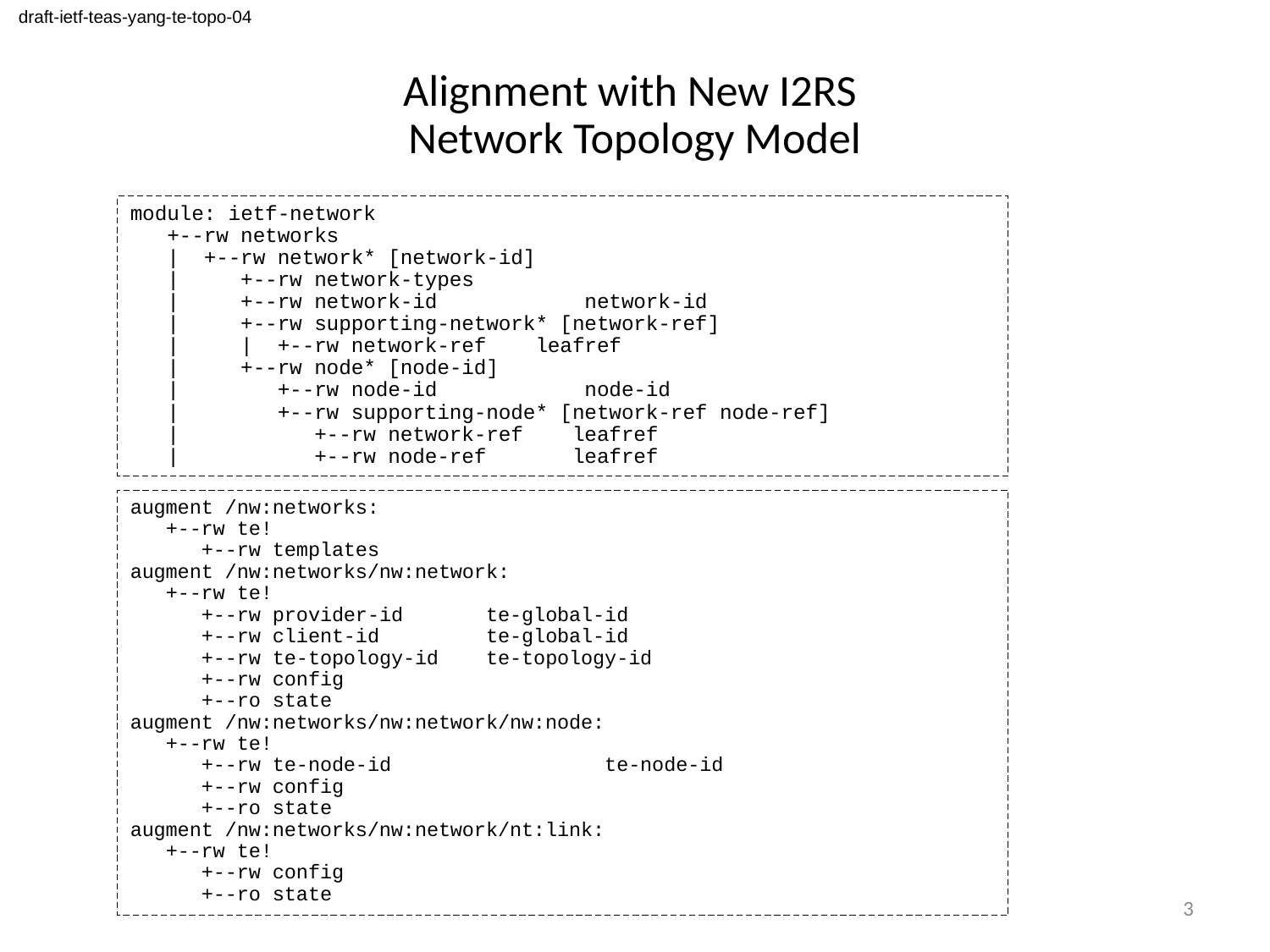

draft-ietf-teas-yang-te-topo-04
# Alignment with New I2RS Network Topology Model
module: ietf-network
   +--rw networks
   |  +--rw network* [network-id]
   |     +--rw network-types
   |     +--rw network-id            network-id
   |     +--rw supporting-network* [network-ref]
   |     |  +--rw network-ref    leafref
   |     +--rw node* [node-id]
   |        +--rw node-id            node-id
   |        +--rw supporting-node* [network-ref node-ref]
   |           +--rw network-ref    leafref
   |           +--rw node-ref       leafref
augment /nw:networks:
   +--rw te!
      +--rw templates
augment /nw:networks/nw:network:
   +--rw te!
      +--rw provider-id       te-global-id
      +--rw client-id         te-global-id
      +--rw te-topology-id    te-topology-id
      +--rw config
      +--ro state
augment /nw:networks/nw:network/nw:node:
   +--rw te!
      +--rw te-node-id                  te-node-id
      +--rw config
      +--ro state
augment /nw:networks/nw:network/nt:link:
   +--rw te!
      +--rw config
      +--ro state
3